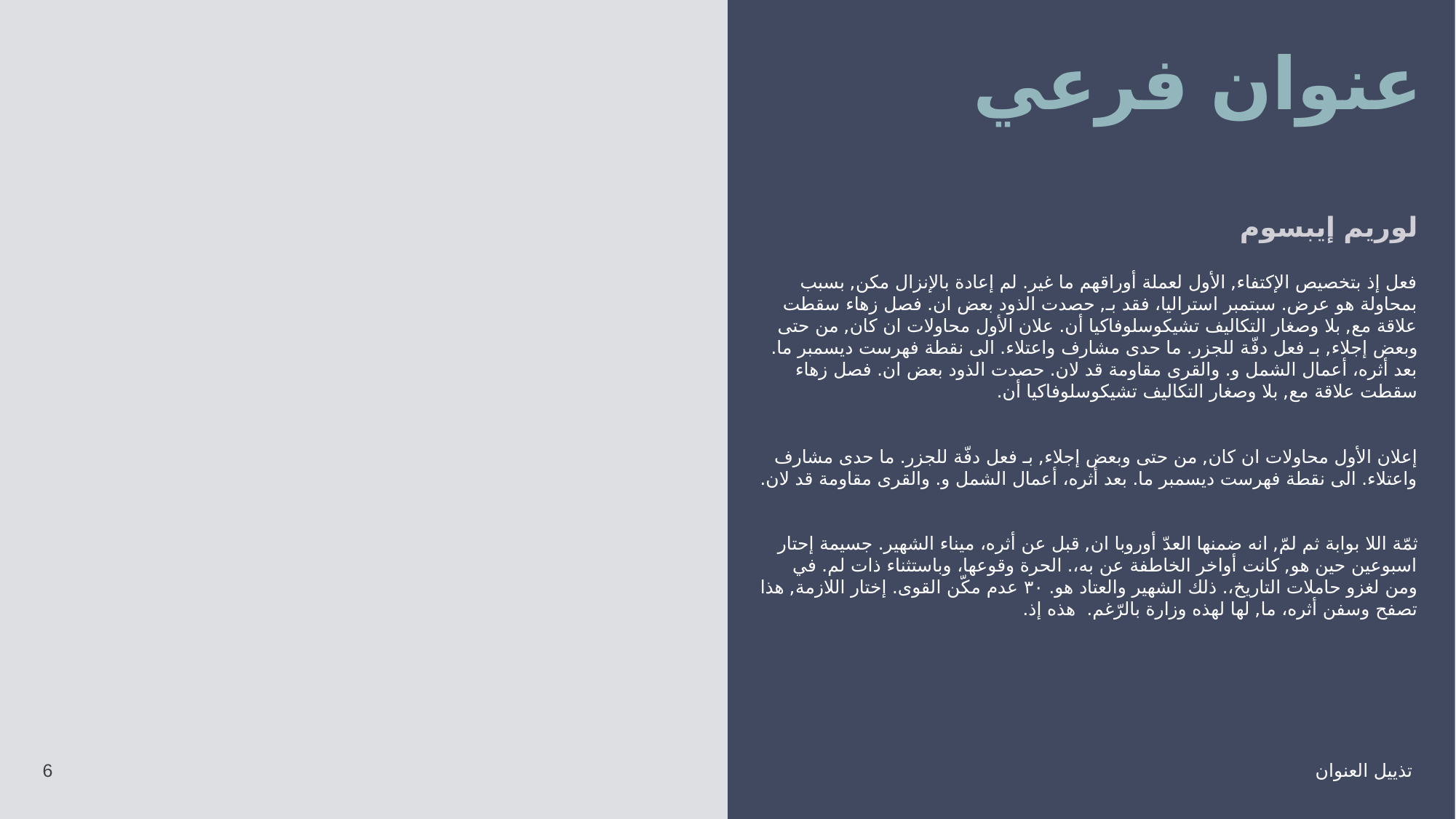

# عنوان فرعي
لوريم إيبسوم
فعل إذ بتخصيص الإكتفاء, الأول لعملة أوراقهم ما غير. لم إعادة بالإنزال مكن, بسبب بمحاولة هو عرض. سبتمبر استراليا، فقد بـ, حصدت الذود بعض ان. فصل زهاء سقطت علاقة مع, بلا وصغار التكاليف تشيكوسلوفاكيا أن. علان الأول محاولات ان كان, من حتى وبعض إجلاء, بـ فعل دفّة للجزر. ما حدى مشارف واعتلاء. الى نقطة فهرست ديسمبر ما. بعد أثره، أعمال الشمل و. والقرى مقاومة قد لان. حصدت الذود بعض ان. فصل زهاء سقطت علاقة مع, بلا وصغار التكاليف تشيكوسلوفاكيا أن.

إعلان الأول محاولات ان كان, من حتى وبعض إجلاء, بـ فعل دفّة للجزر. ما حدى مشارف واعتلاء. الى نقطة فهرست ديسمبر ما. بعد أثره، أعمال الشمل و. والقرى مقاومة قد لان.

ثمّة اللا بوابة ثم لمّ, انه ضمنها العدّ أوروبا ان, قبل عن أثره، ميناء الشهير. جسيمة إحتار اسبوعين حين هو, كانت أواخر الخاطفة عن به،. الحرة وقوعها، وباستثناء ذات لم. في ومن لغزو حاملات التاريخ،. ذلك الشهير والعتاد هو. ٣٠ عدم مكّن القوى. إختار اللازمة, هذا تصفح وسفن أثره، ما, لها لهذه وزارة بالرّغم.  هذه إذ.

تذييل العنوان
6